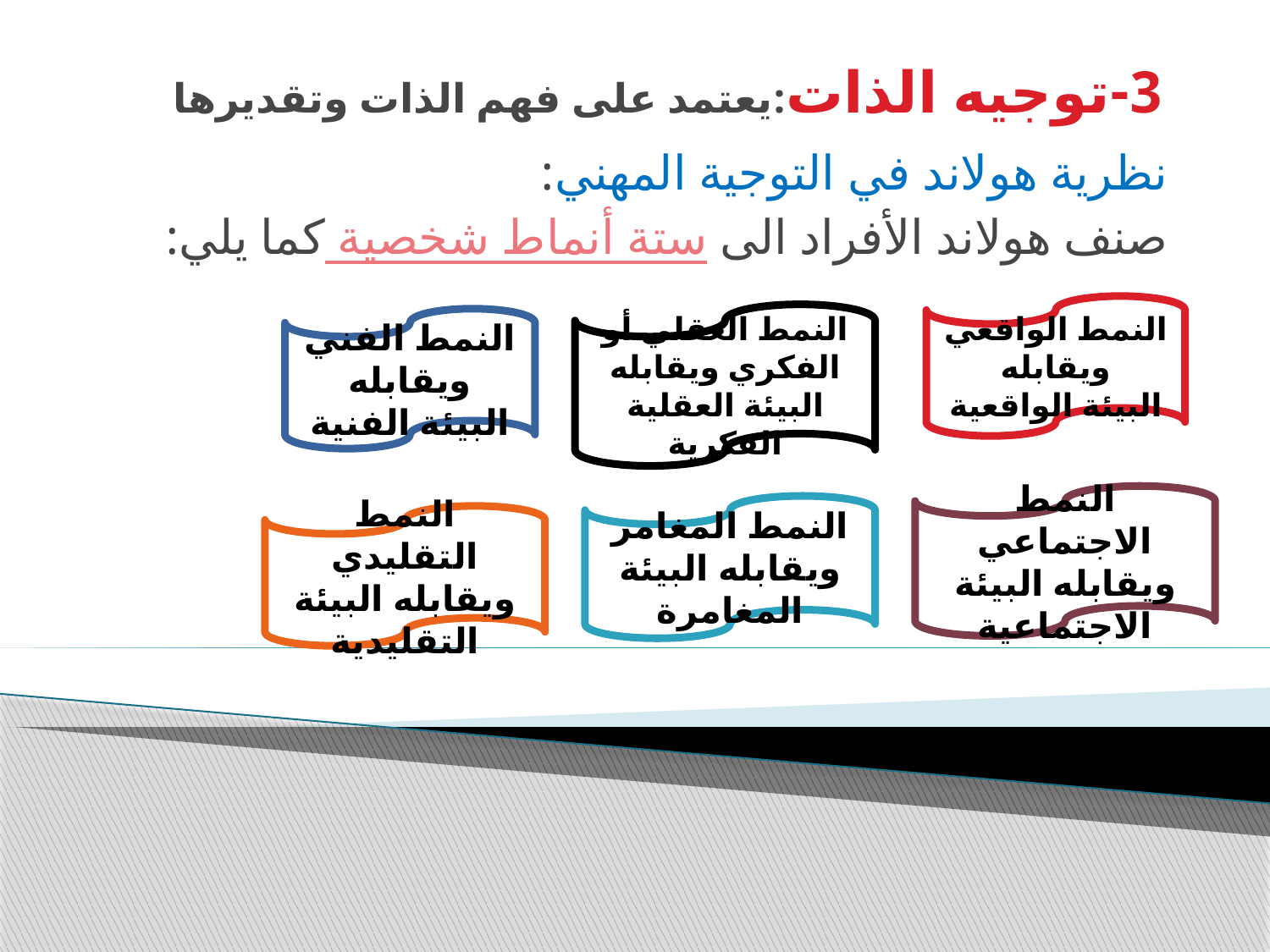

# 3-توجيه الذات:يعتمد على فهم الذات وتقديرها
نظرية هولاند في التوجية المهني:
صنف هولاند الأفراد الى ستة أنماط شخصية كما يلي:
النمط الواقعي ويقابله
البيئة الواقعية
النمط العقلي أو الفكري ويقابله البيئة العقلية الفكرية
النمط الفني ويقابله
البيئة الفنية
النمط الاجتماعي ويقابله البيئة الاجتماعية
النمط المغامر ويقابله البيئة المغامرة
النمط التقليدي ويقابله البيئة التقليدية